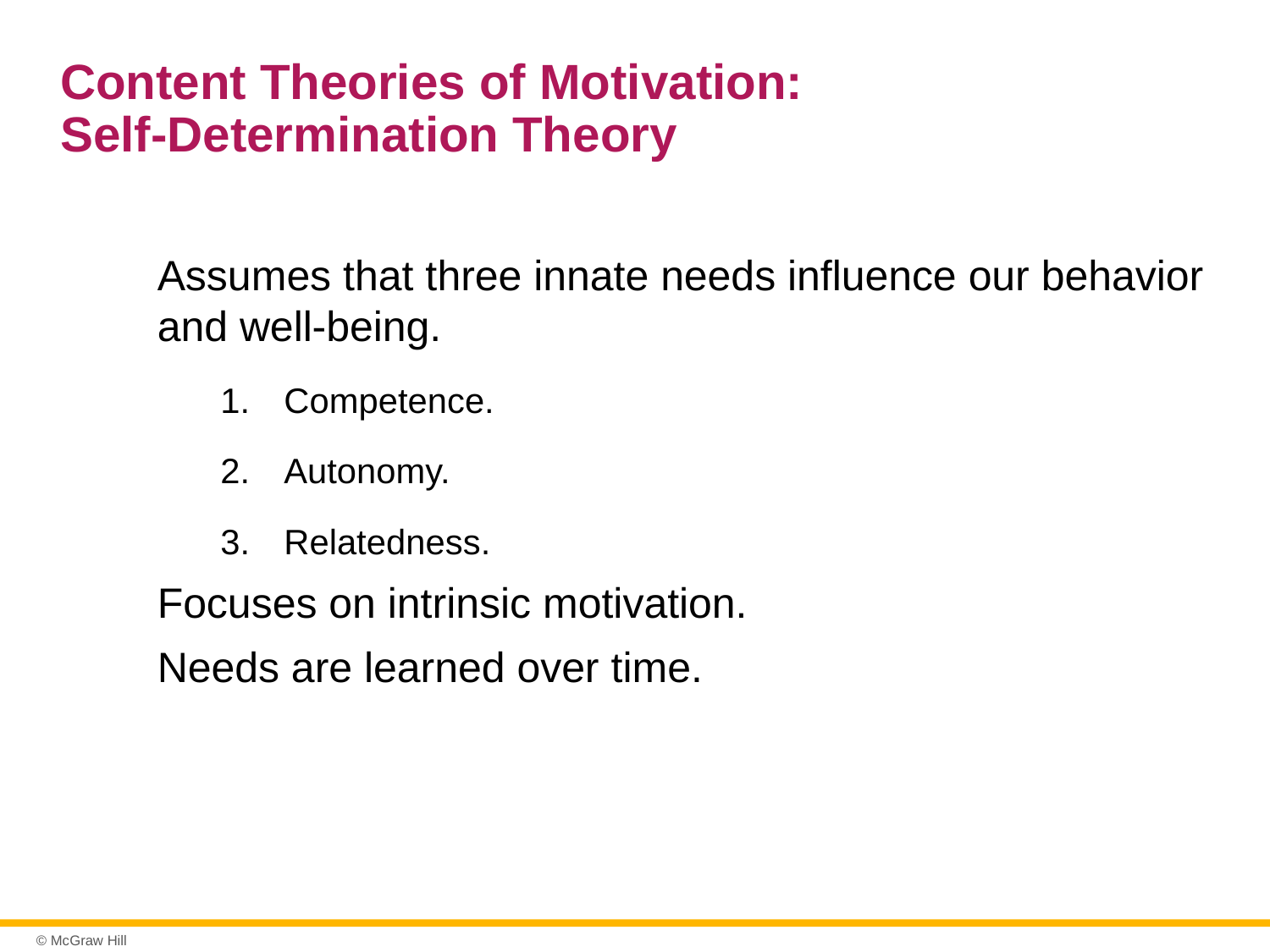

# Content Theories of Motivation: Self-Determination Theory

Assumes that three innate needs influence our behavior and well-being.
Competence.
Autonomy.
Relatedness.
Focuses on intrinsic motivation.
Needs are learned over time.